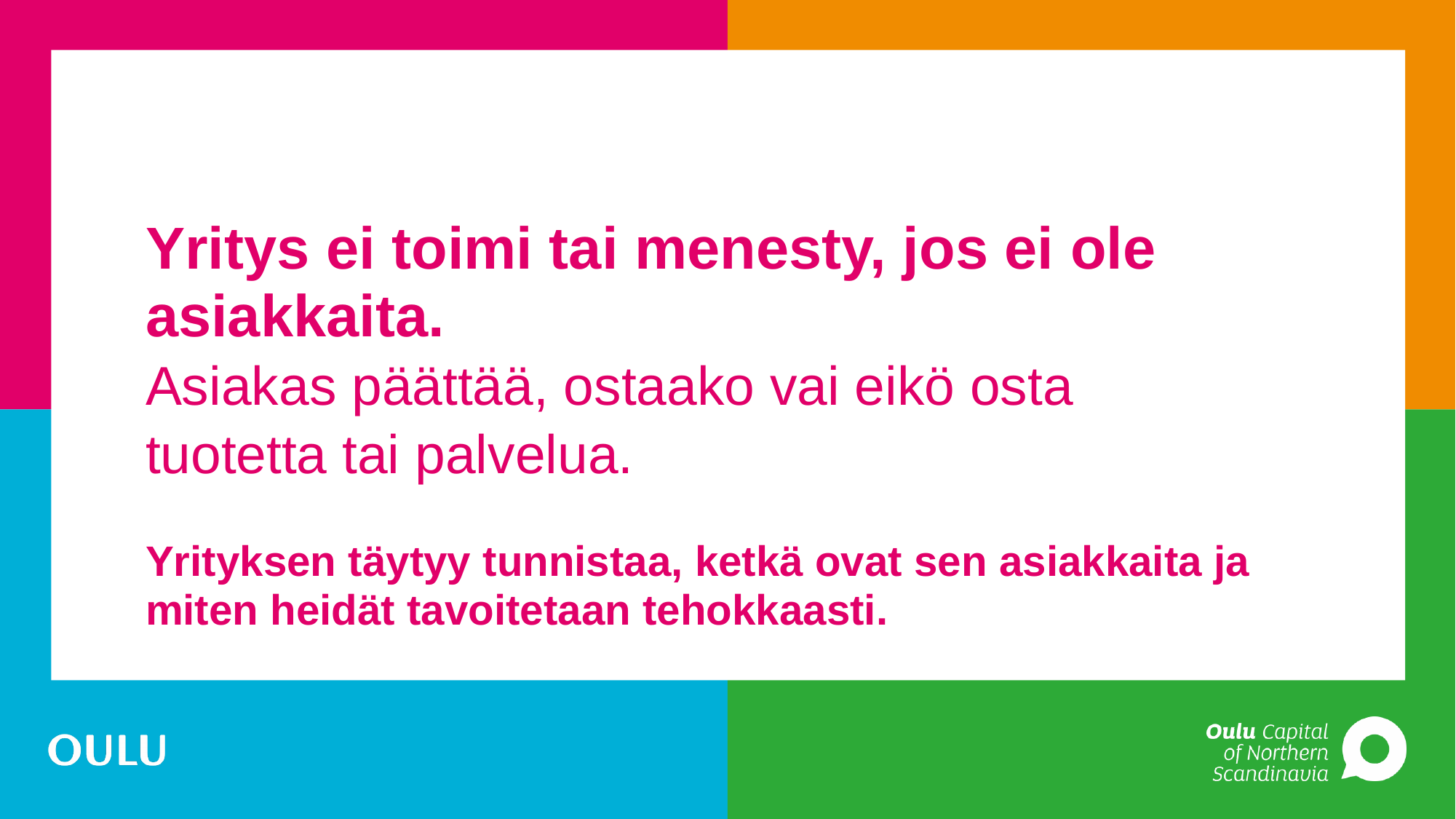

#
Yritys ei toimi tai menesty, jos ei ole asiakkaita.
Asiakas päättää, ostaako vai eikö osta tuotetta tai palvelua.
Yrityksen täytyy tunnistaa, ketkä ovat sen asiakkaita ja miten heidät tavoitetaan tehokkaasti.